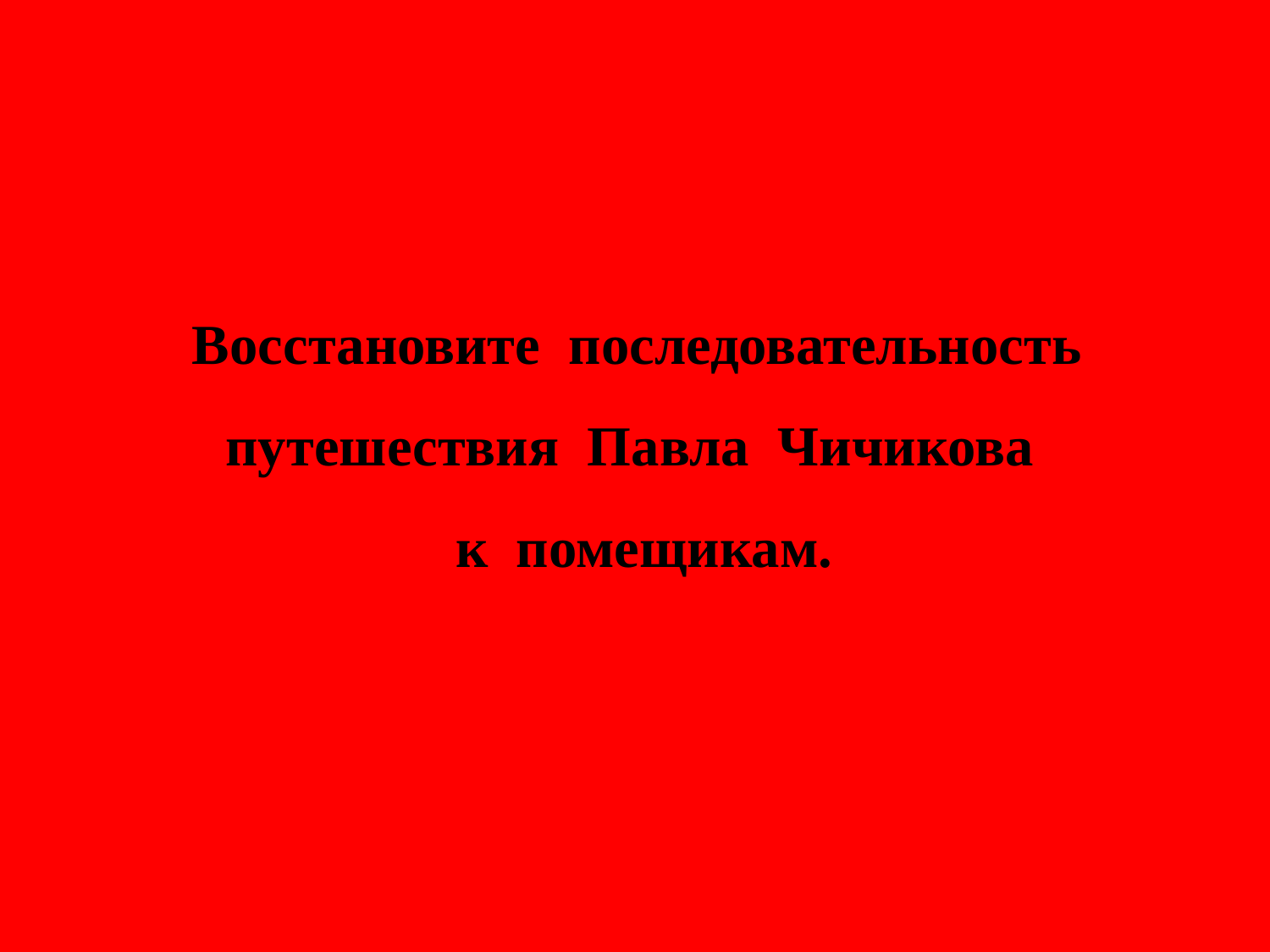

Восстановите  последовательность  путешествия  Павла  Чичикова
к  помещикам.